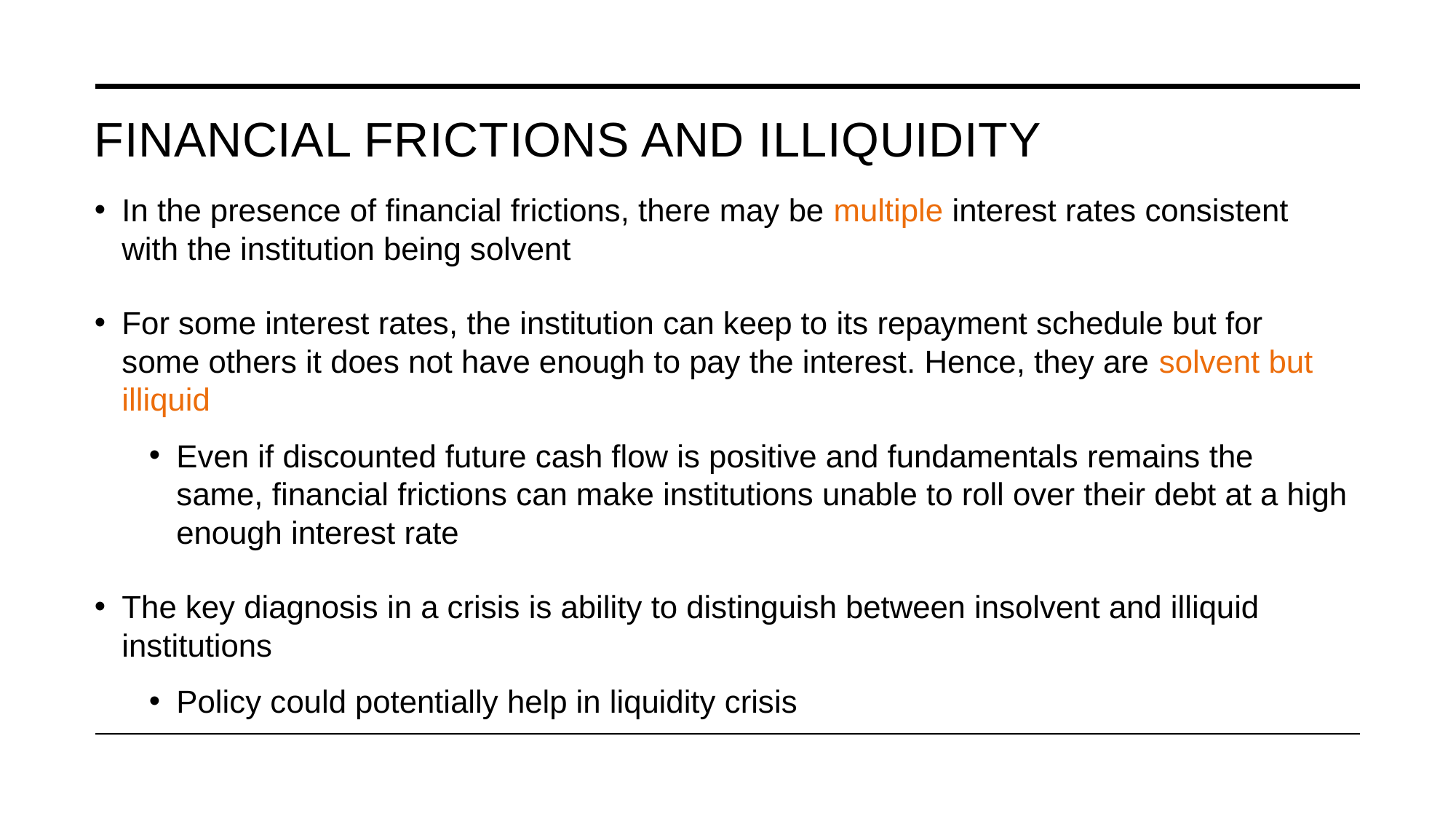

# Financial Frictions and Illiquidity
In the presence of financial frictions, there may be multiple interest rates consistent with the institution being solvent
For some interest rates, the institution can keep to its repayment schedule but for some others it does not have enough to pay the interest. Hence, they are solvent but illiquid
Even if discounted future cash flow is positive and fundamentals remains the same, financial frictions can make institutions unable to roll over their debt at a high enough interest rate
The key diagnosis in a crisis is ability to distinguish between insolvent and illiquid institutions
Policy could potentially help in liquidity crisis